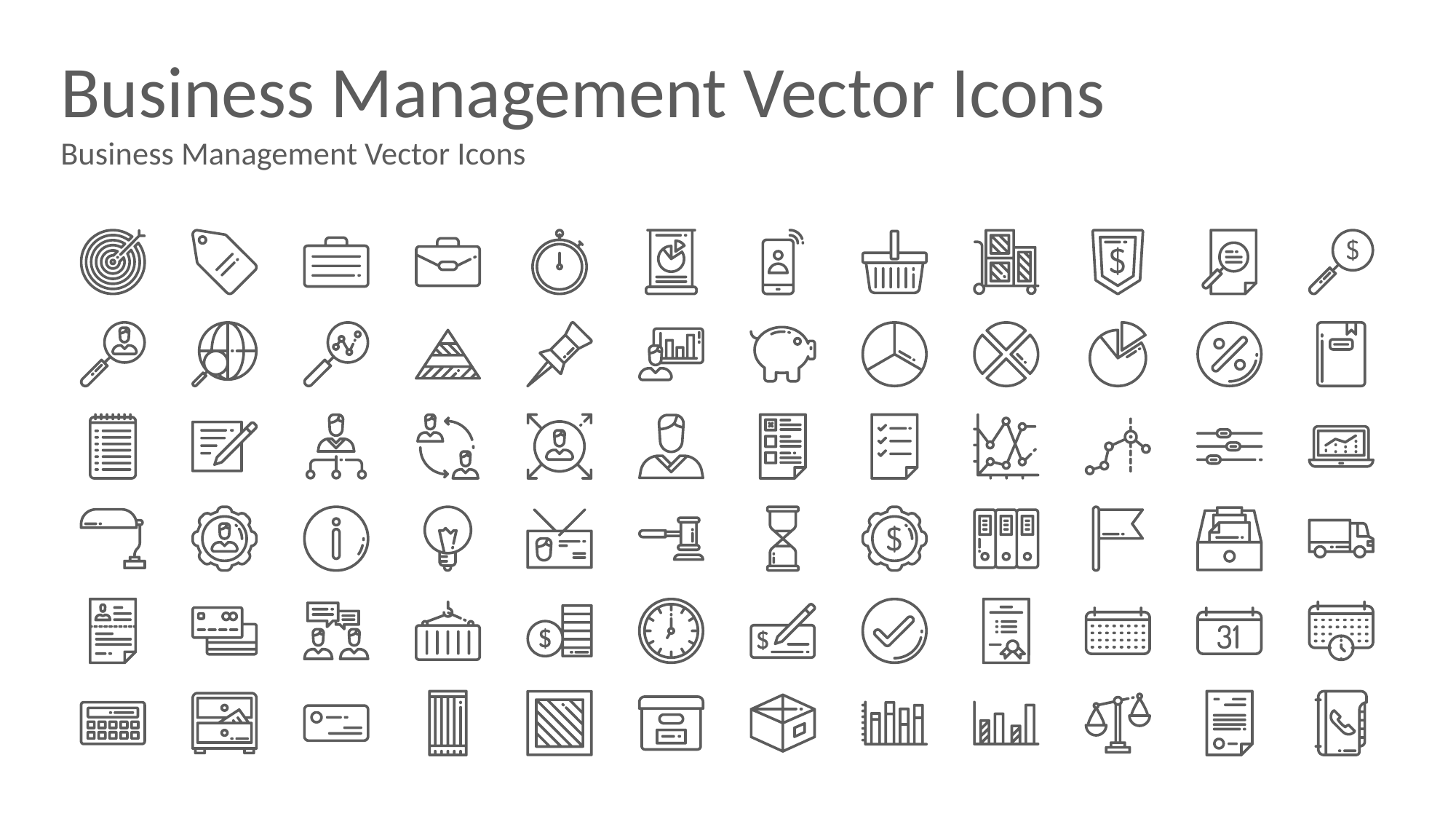

# Business Management Vector Icons
Business Management Vector Icons